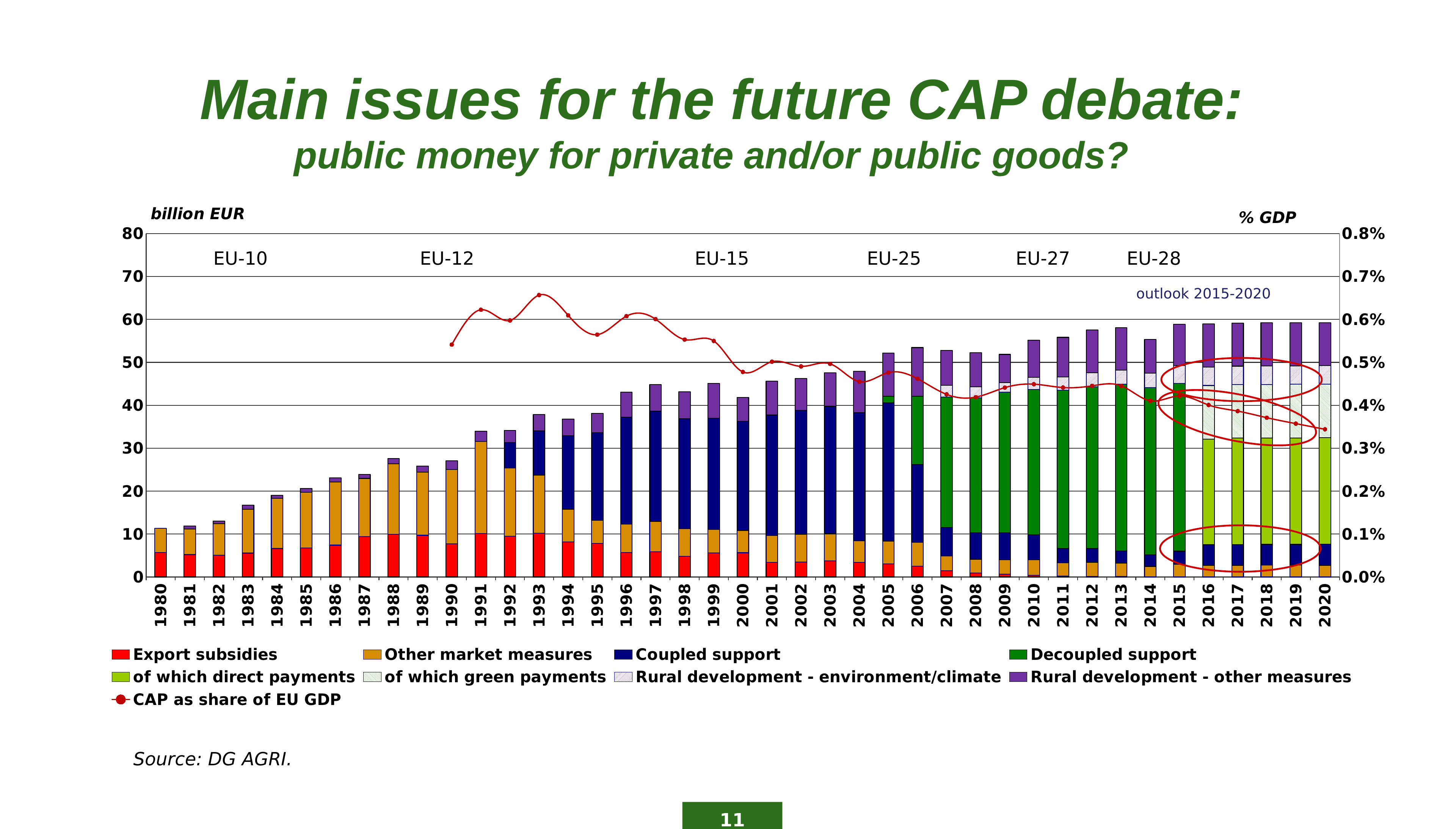

# Main issues for the future CAP debate: public money for private and/or public goods?

### Chart:  billion EUR

| Category | Export subsidies | Other market measures | Coupled support | Decoupled support | of which direct payments | of which green payments | Rural development - environment/climate | Rural development - other measures | CAP as share of EU GDP |
|---|---|---|---|---|---|---|---|---|---|
| 1980 | 5.7 | 5.62 | None | None | None | None | None | None | None |
| 1981 | 5.21 | 5.93 | None | None | None | None | None | 0.72 | None |
| 1982 | 5.05 | 7.35 | None | None | None | None | None | 0.65 | None |
| 1983 | 5.56 | 10.23 | None | None | None | None | None | 0.94 | None |
| 1984 | 6.62 | 11.71 | None | None | None | None | None | 0.68 | None |
| 1985 | 6.72 | 13.01 | None | None | None | None | None | 0.9 | None |
| 1986 | 7.41 | 14.71 | None | None | None | None | None | 0.97 | None |
| 1987 | 9.38 | 13.58 | None | None | None | None | None | 0.94 | None |
| 1988 | 9.93 | 16.47 | None | None | None | None | None | 1.18 | None |
| 1989 | 9.71 | 14.69 | None | None | None | None | None | 1.47 | None |
| 1990 | 7.72 | 17.35 | None | None | None | None | None | 1.97 | 0.00541424628604276 |
| 1991 | 10.08 | 21.48 | None | None | None | None | None | 2.41 | 0.00622535137696261 |
| 1992 | 9.47 | 15.91 | 5.9 | None | None | None | None | 2.88 | 0.00597636689055685 |
| 1993 | 10.16 | 13.58 | 10.32 | None | None | None | None | 3.78 | 0.00656765648854542 |
| 1994 | 8.16 | 7.59 | 17.15 | None | None | None | None | 3.86 | 0.00609455492737262 |
| 1995 | 7.8 | 5.37 | 20.46 | None | None | None | None | 4.48 | 0.00564578143306441 |
| 1996 | 5.7 | 6.58 | 24.96 | None | None | None | None | 5.8 | 0.00607517694810399 |
| 1997 | 5.88 | 7.07 | 25.65 | None | None | None | None | 6.2 | 0.00600659753831249 |
| 1998 | 4.82 | 6.45 | 25.63 | None | None | None | None | 6.22 | 0.00553094166427375 |
| 1999 | 5.6 | 5.45 | 25.91 | None | None | None | None | 8.17 | 0.00549870799068623 |
| 2000 | 5.65 | 5.14 | 25.5 | None | None | None | None | 5.56 | 0.00477608035253667 |
| 2001 | 3.41 | 6.28 | 28.03 | None | None | None | None | 7.87 | 0.00501455097808233 |
| 2002 | 3.45 | 6.51 | 28.84 | None | None | None | None | 7.42 | 0.00490647495962332 |
| 2003 | 3.73 | 6.33 | 29.7 | None | None | None | None | 7.82 | 0.00496556095565401 |
| 2004 | 3.38 | 5.07 | 29.83 | None | None | None | None | 9.64 | 0.00455098842345258 |
| 2005 | 3.05 | 5.33 | 32.25 | 1.45 | None | None | None | 10.09 | 0.00476144296347697 |
| 2006 | 2.49 | 5.57 | 18.1 | 15.95 | None | None | None | 11.33 | 0.00461913560258291 |
| 2007 | 1.44 | 3.42 | 6.68 | 30.37 | None | None | 2.72 | 8.15 | 0.0042543007835962 |
| 2008 | 0.92 | 3.23 | 6.15 | 31.41 | None | None | 2.63 | 7.9 | 0.00418940231554945 |
| 2009 | 0.65 | 3.34 | 6.32 | 32.79 | None | None | 2.19 | 6.56 | 0.0044112515947354 |
| 2010 | 0.39 | 3.6 | 5.85 | 33.83 | None | None | 2.87 | 8.62 | 0.00449181008744795 |
| 2011 | 0.18 | 3.16 | 3.35 | 36.83 | None | None | 3.08 | 9.23 | 0.0044129539952848 |
| 2012 | 0.146669682 | 3.259330318 | 3.21 | 37.665 | None | None | 3.32 | 9.95 | 0.00445297873904369 |
| 2013 | 0.0971 | 3.13 | 2.82 | 38.84 | None | None | 3.29 | 9.87 | 0.00445347875914707 |
| 2014 | None | 2.47 | 2.71 | 38.95 | None | None | 3.36 | 7.83 | 0.0041041842058524 |
| 2015 | None | 2.92 | 3.08 | 39.08 | None | None | 4.15 | 9.67 | 0.0042174279053098 |
| 2016 | None | 2.7 | 4.8 | None | 24.63 | 12.48 | 4.3 | 10.03 | 0.00400726582587707 |
| 2017 | None | 2.73 | 4.82 | None | 24.8 | 12.45 | 4.31 | 10.06 | 0.00386380328468821 |
| 2018 | None | 2.75 | 4.84 | None | 24.78 | 12.45 | 4.31 | 10.07 | 0.00371102354261608 |
| 2019 | None | 2.74 | 4.85 | None | 24.82 | 12.48 | 4.3 | 10.03 | 0.00357246573876591 |
| 2020 | None | 2.73 | 4.87 | None | 24.83 | 12.49 | 4.3 | 10.03 | 0.00344045379107927 |
EU-10
EU-12
EU-15
EU-25
EU-27
EU-28
outlook 2015-2020

Source: DG AGRI.
11